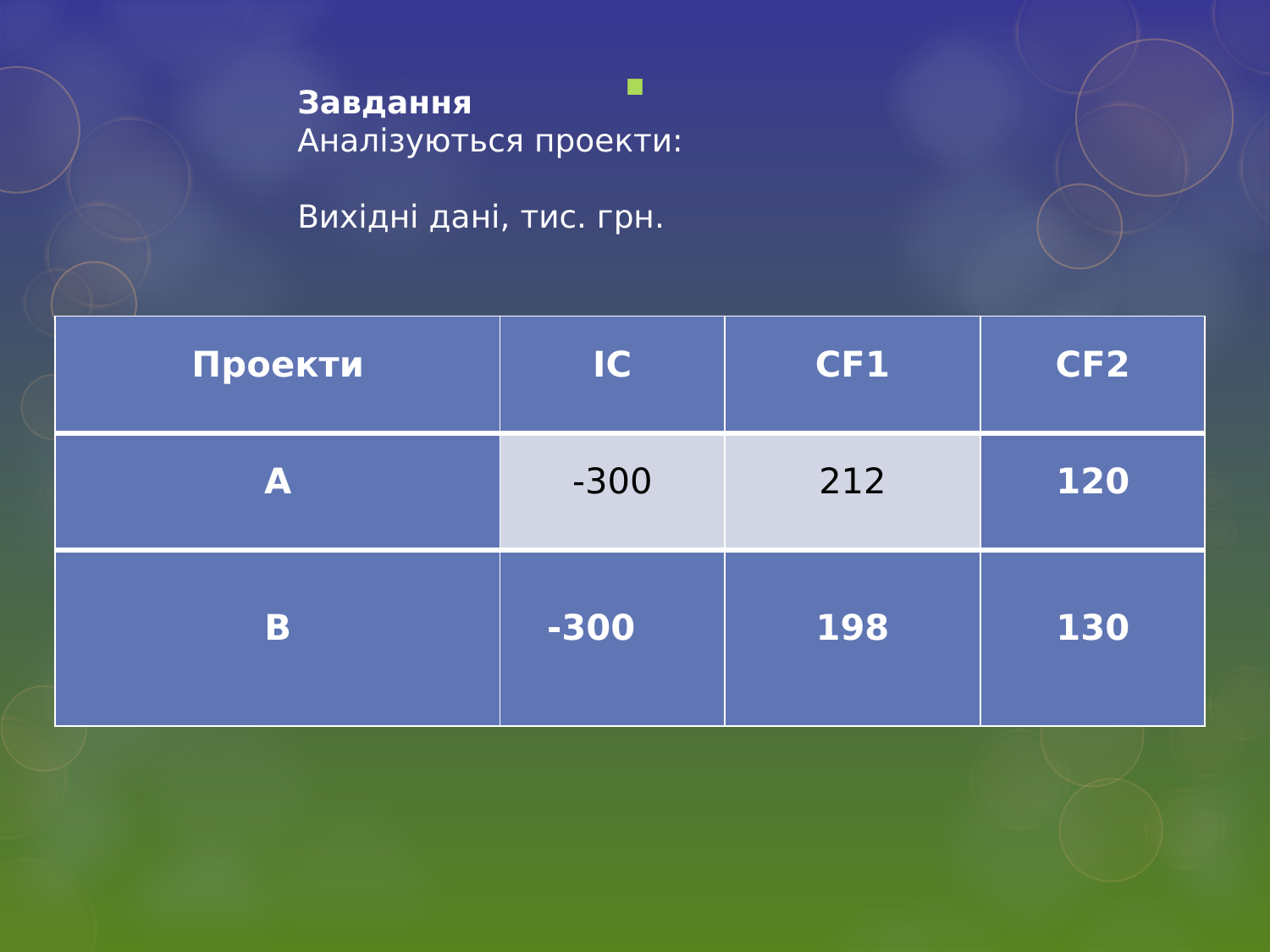

# .
Завдання
Аналізуються проекти:

Вихідні дані, тис. грн.
| Проекти | ІС | СF1 | СF2 |
| --- | --- | --- | --- |
| А | -300 | 212 | 120 |
| В | -300 | 198 | 130 |